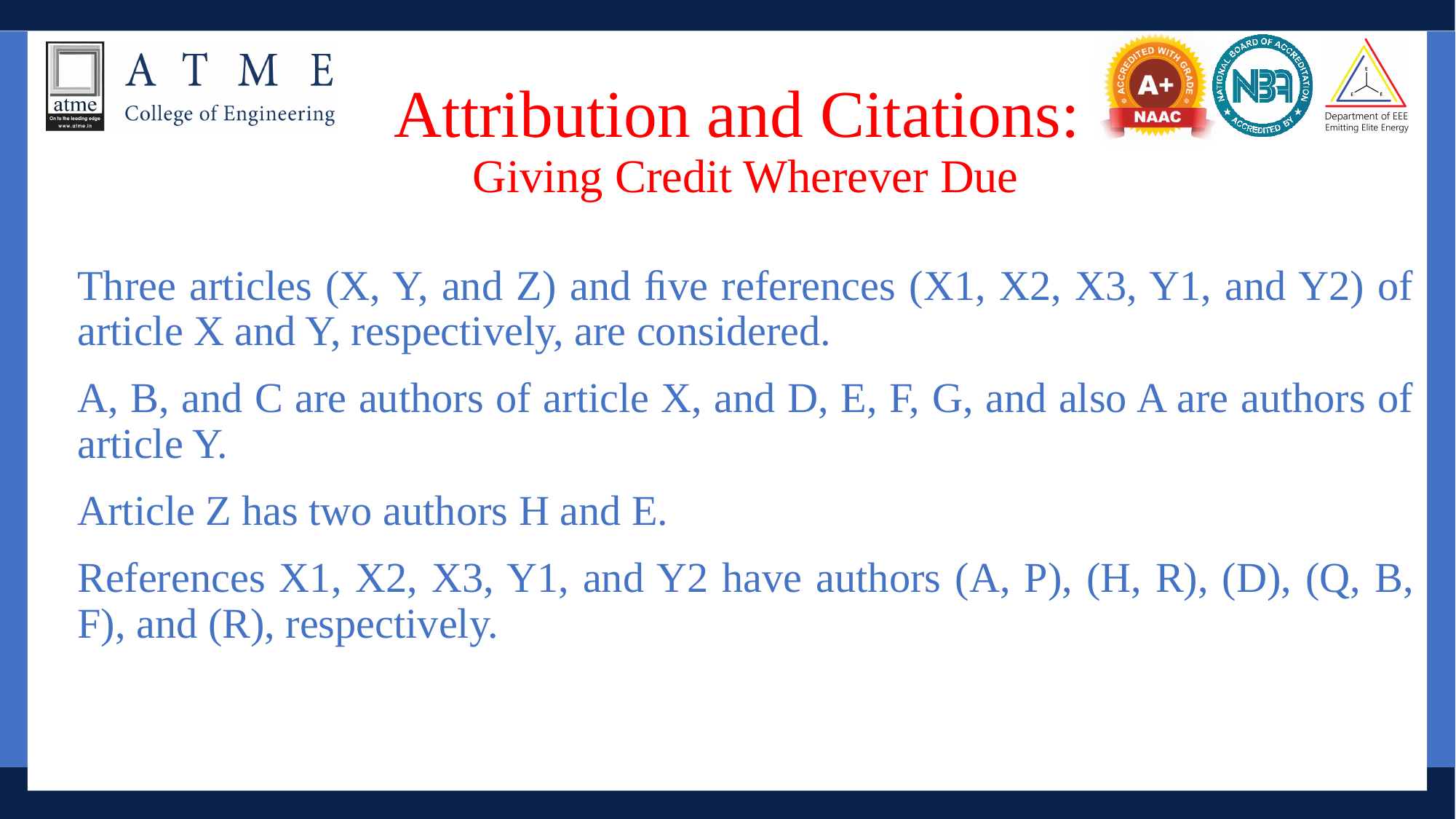

# Attribution and Citations: Giving Credit Wherever Due
Three articles (X, Y, and Z) and ﬁve references (X1, X2, X3, Y1, and Y2) of article X and Y, respectively, are considered.
A, B, and C are authors of article X, and D, E, F, G, and also A are authors of article Y.
Article Z has two authors H and E.
References X1, X2, X3, Y1, and Y2 have authors (A, P), (H, R), (D), (Q, B, F), and (R), respectively.